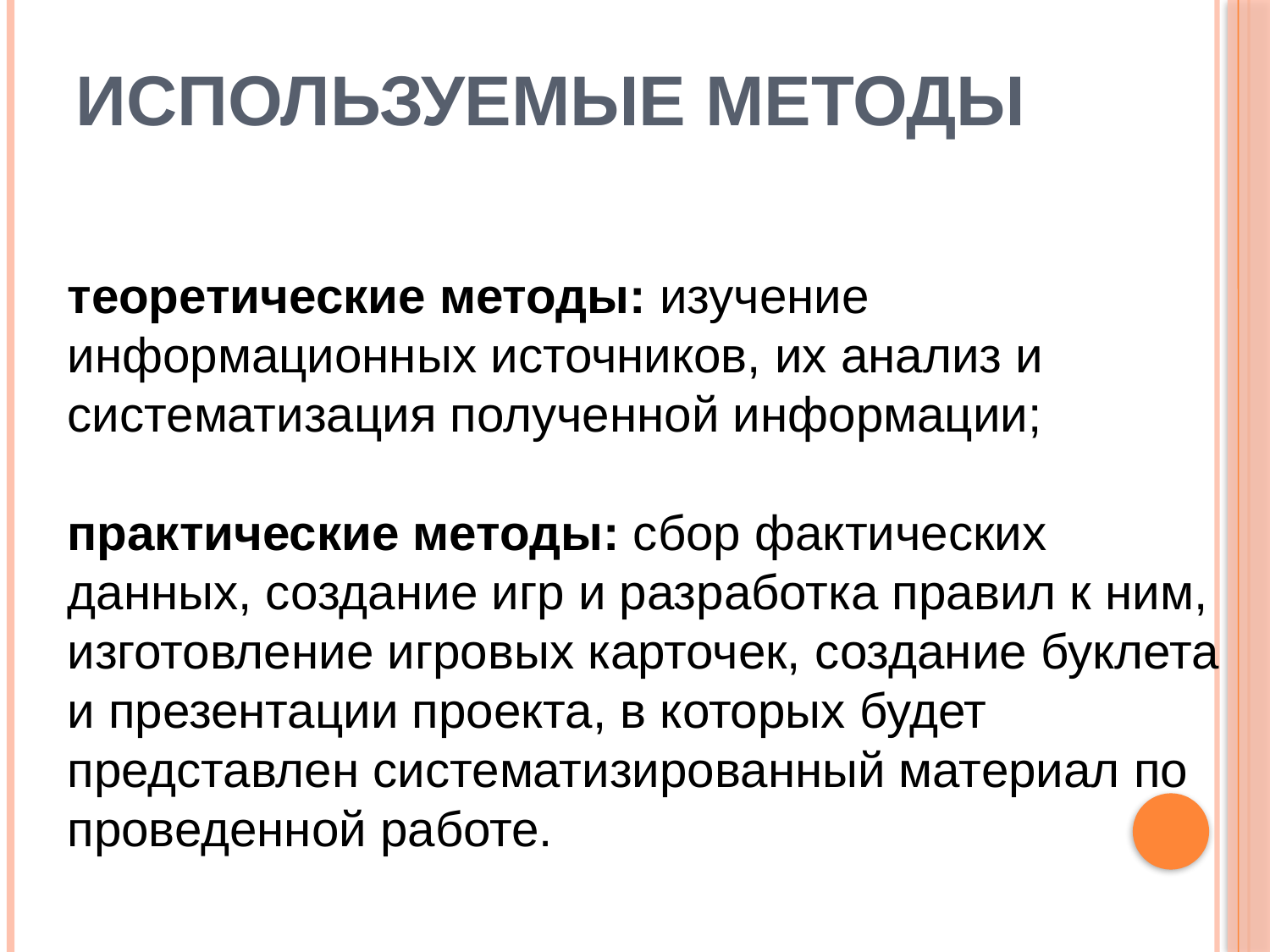

# Используемые методы
теоретические методы: изучение информационных источников, их анализ и систематизация полученной информации;

практические методы: сбор фактических данных, создание игр и разработка правил к ним, изготовление игровых карточек, создание буклета и презентации проекта, в которых будет представлен систематизированный материал по проведенной работе.